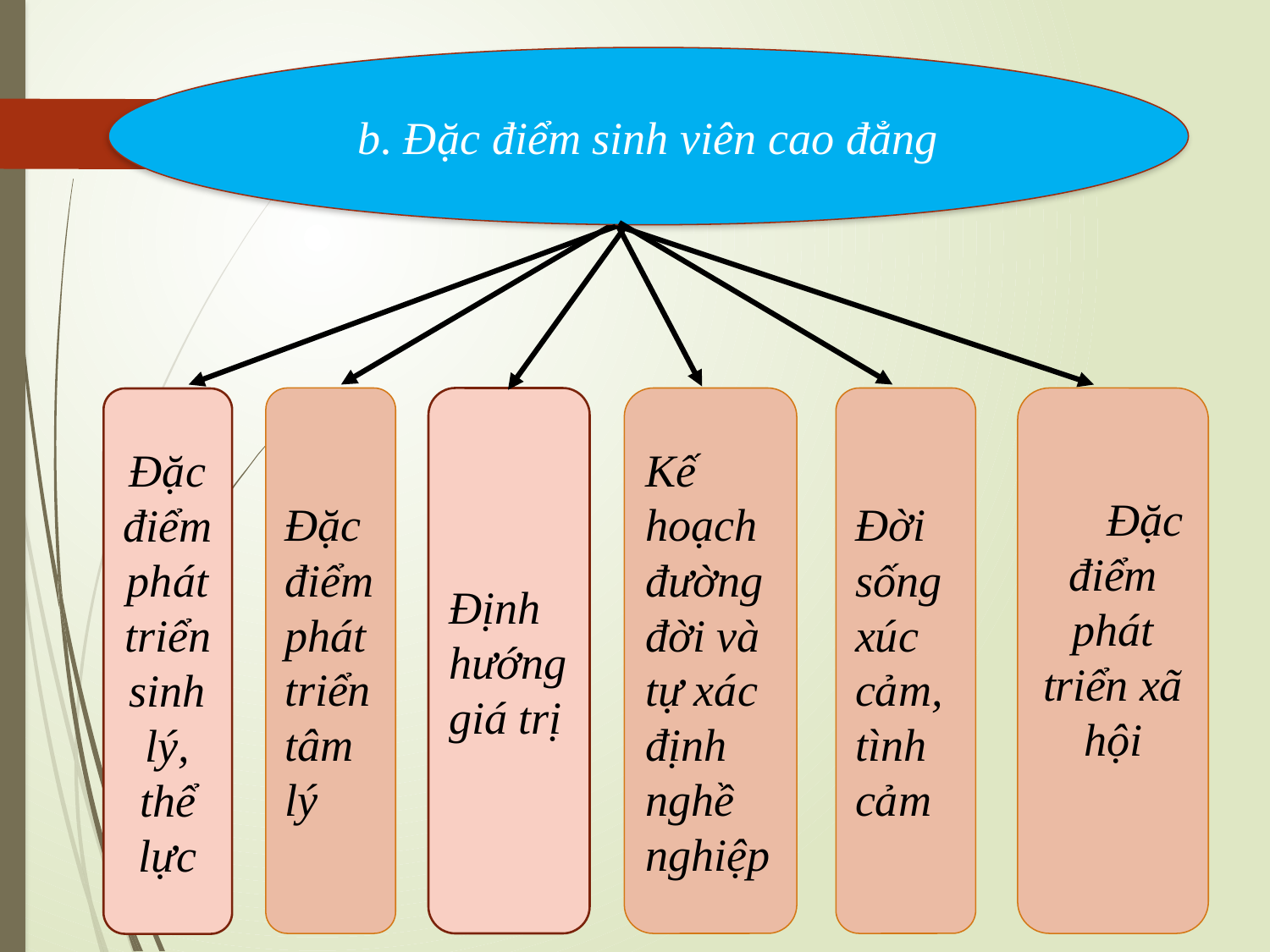

b. Đặc điểm sinh viên cao đẳng

Đặc điểm phát triển tâm lý
Định hướng giá trị
Kế hoạch đường đời và tự xác định nghề nghiệp
Đời sống xúc cảm, tình cảm
Đặc điểm phát triển xã hội

Đặc điểm phát triển sinh lý, thể lực